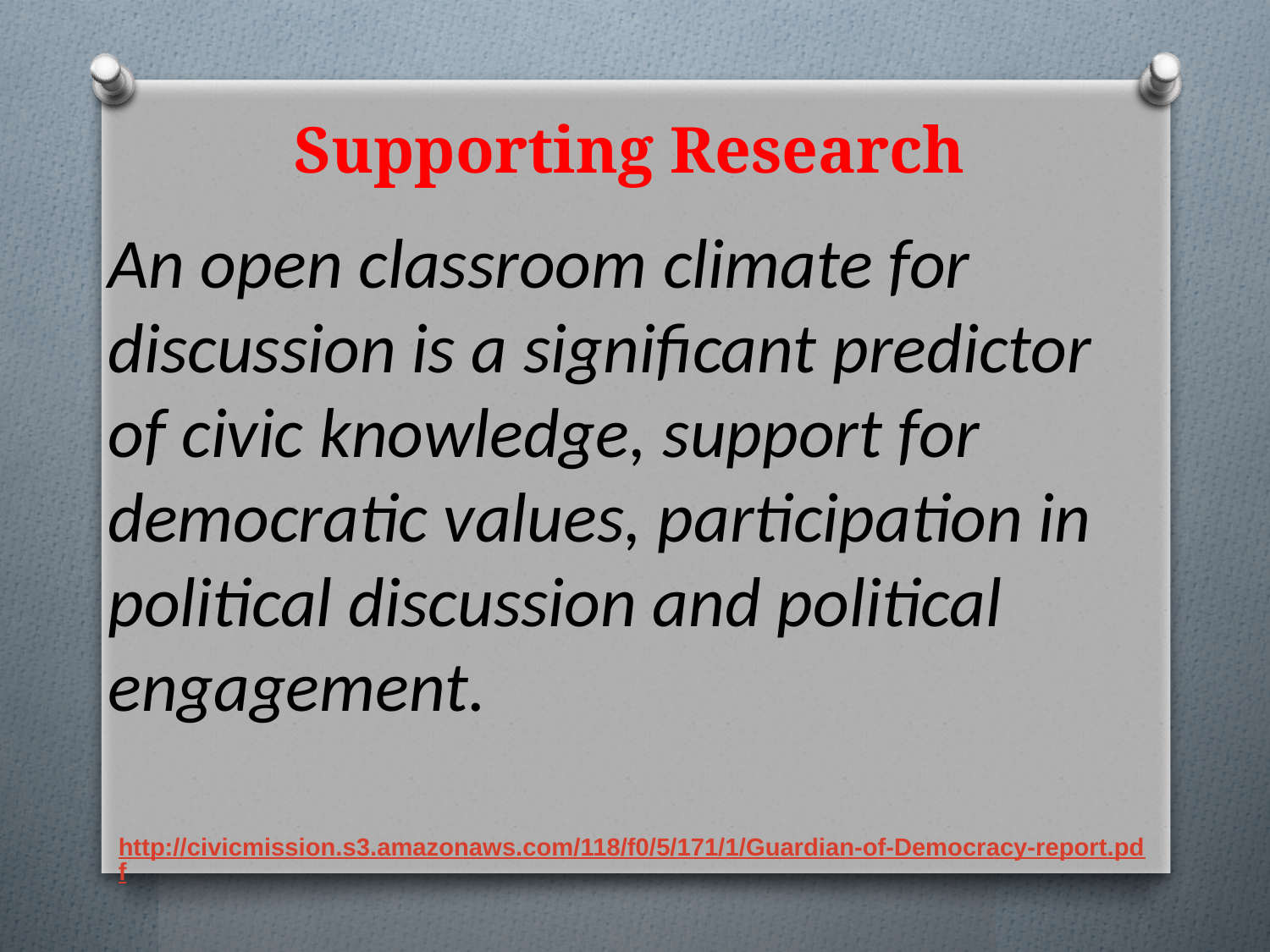

Supporting Research
An open classroom climate for discussion is a significant predictor of civic knowledge, support for democratic values, participation in political discussion and political engagement.

http://civicmission.s3.amazonaws.com/118/f0/5/171/1/Guardian-of-Democracy-report.pdf